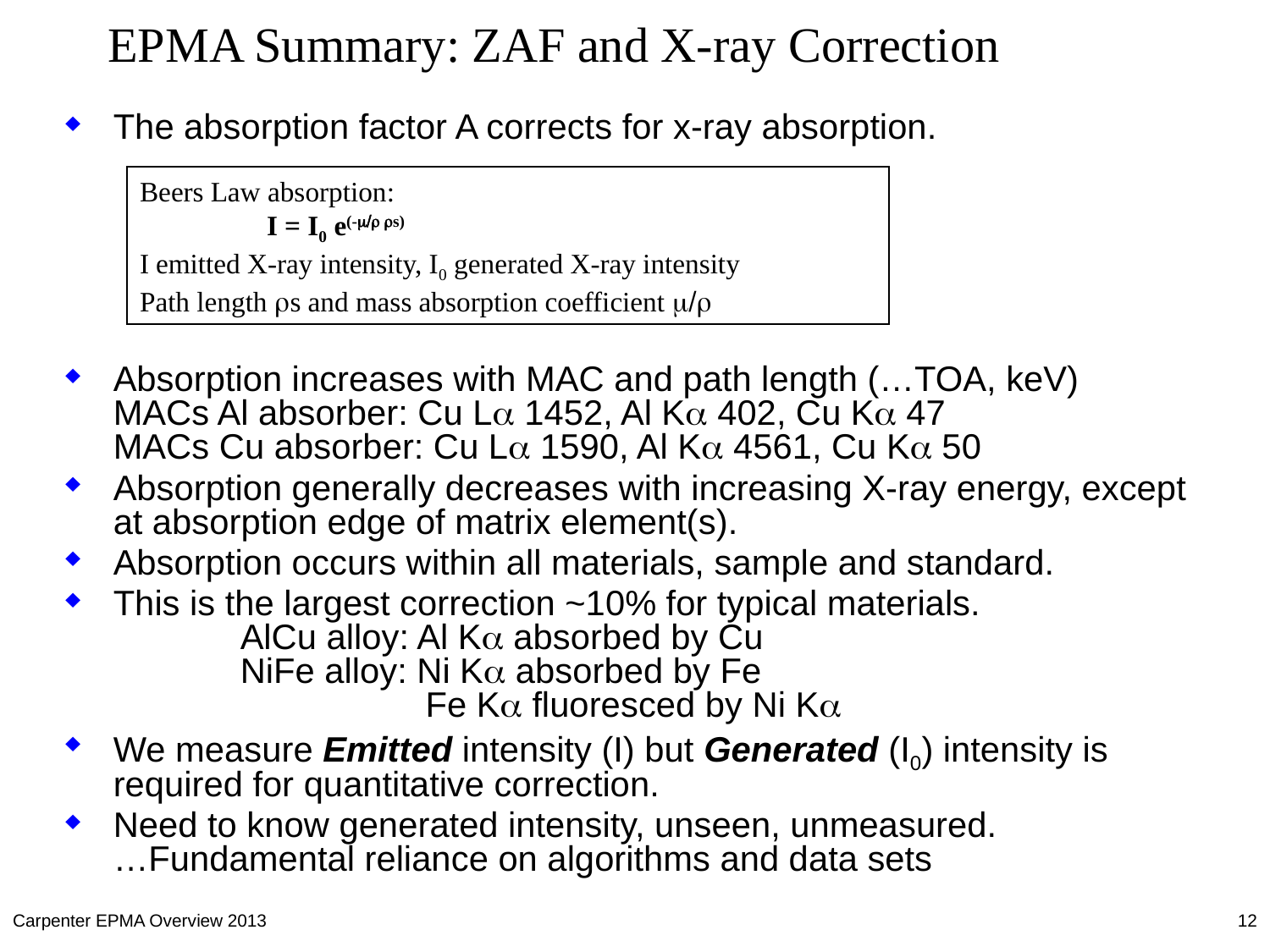

EPMA Summary: ZAF and X-ray Correction
The absorption factor A corrects for x-ray absorption.
Absorption increases with MAC and path length (…TOA, keV)
MACs Al absorber: Cu Lα 1452, Al Kα 402, Cu Kα 47
MACs Cu absorber: Cu Lα 1590, Al Kα 4561, Cu Kα 50
Absorption generally decreases with increasing X-ray energy, except at absorption edge of matrix element(s).
Absorption occurs within all materials, sample and standard.
This is the largest correction ~10% for typical materials.
	AlCu alloy: Al Kα absorbed by Cu
	NiFe alloy: Ni Kα absorbed by Fe
		      Fe Kα fluoresced by Ni Kα
We measure Emitted intensity (I) but Generated (I0) intensity is required for quantitative correction.
Need to know generated intensity, unseen, unmeasured.
…Fundamental reliance on algorithms and data sets
Beers Law absorption:
	I = I0 e(-μ/ρ ρs)
I emitted X-ray intensity, I0 generated X-ray intensity
Path length ρs and mass absorption coefficient μ/ρ
Carpenter EPMA Overview 2013
12